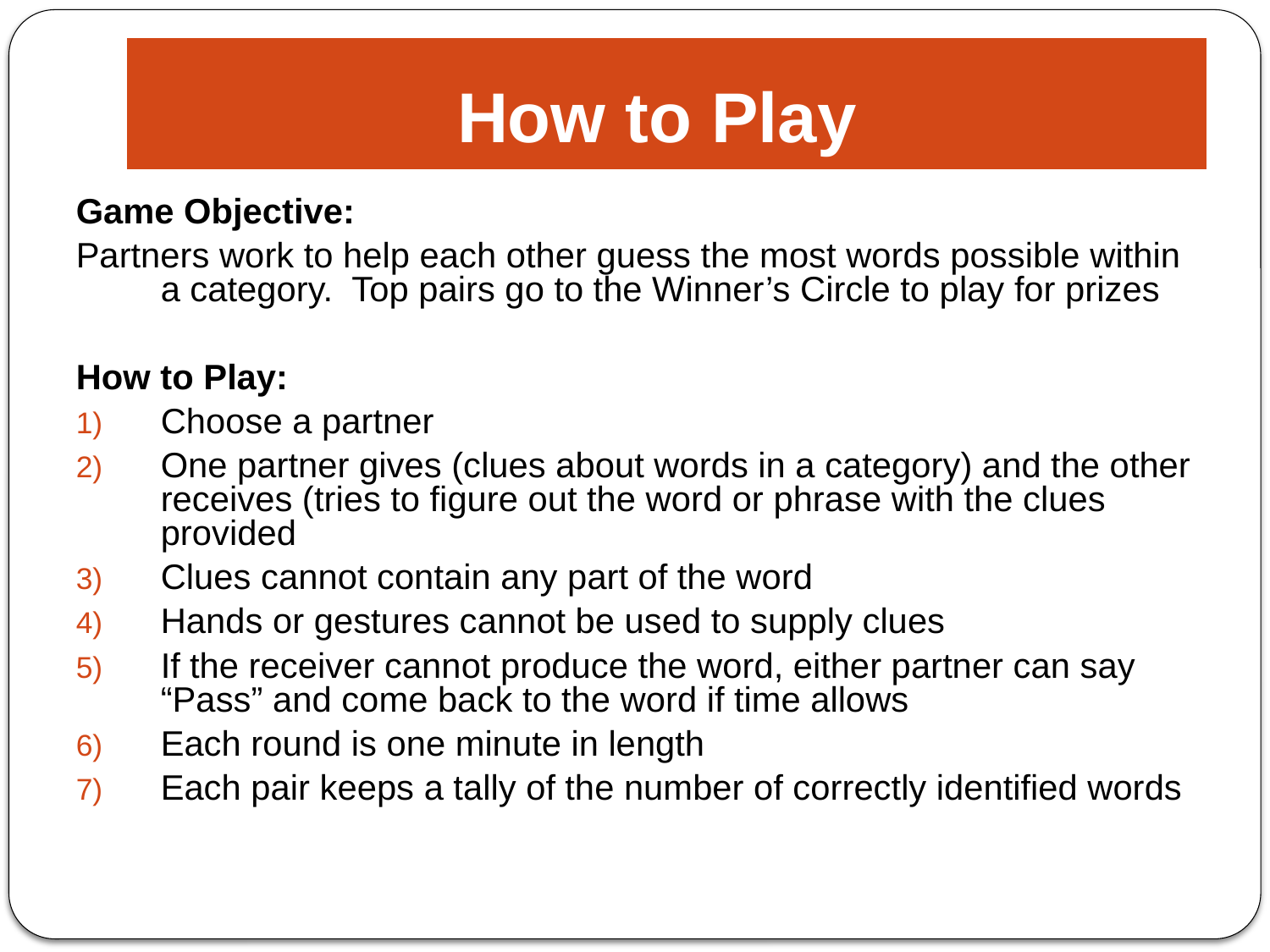

# How to Play
Game Objective:
Partners work to help each other guess the most words possible within a category.  Top pairs go to the Winner’s Circle to play for prizes

How to Play:
Choose a partner
One partner gives (clues about words in a category) and the other receives (tries to figure out the word or phrase with the clues provided
Clues cannot contain any part of the word
Hands or gestures cannot be used to supply clues
If the receiver cannot produce the word, either partner can say “Pass” and come back to the word if time allows
Each round is one minute in length
Each pair keeps a tally of the number of correctly identified words